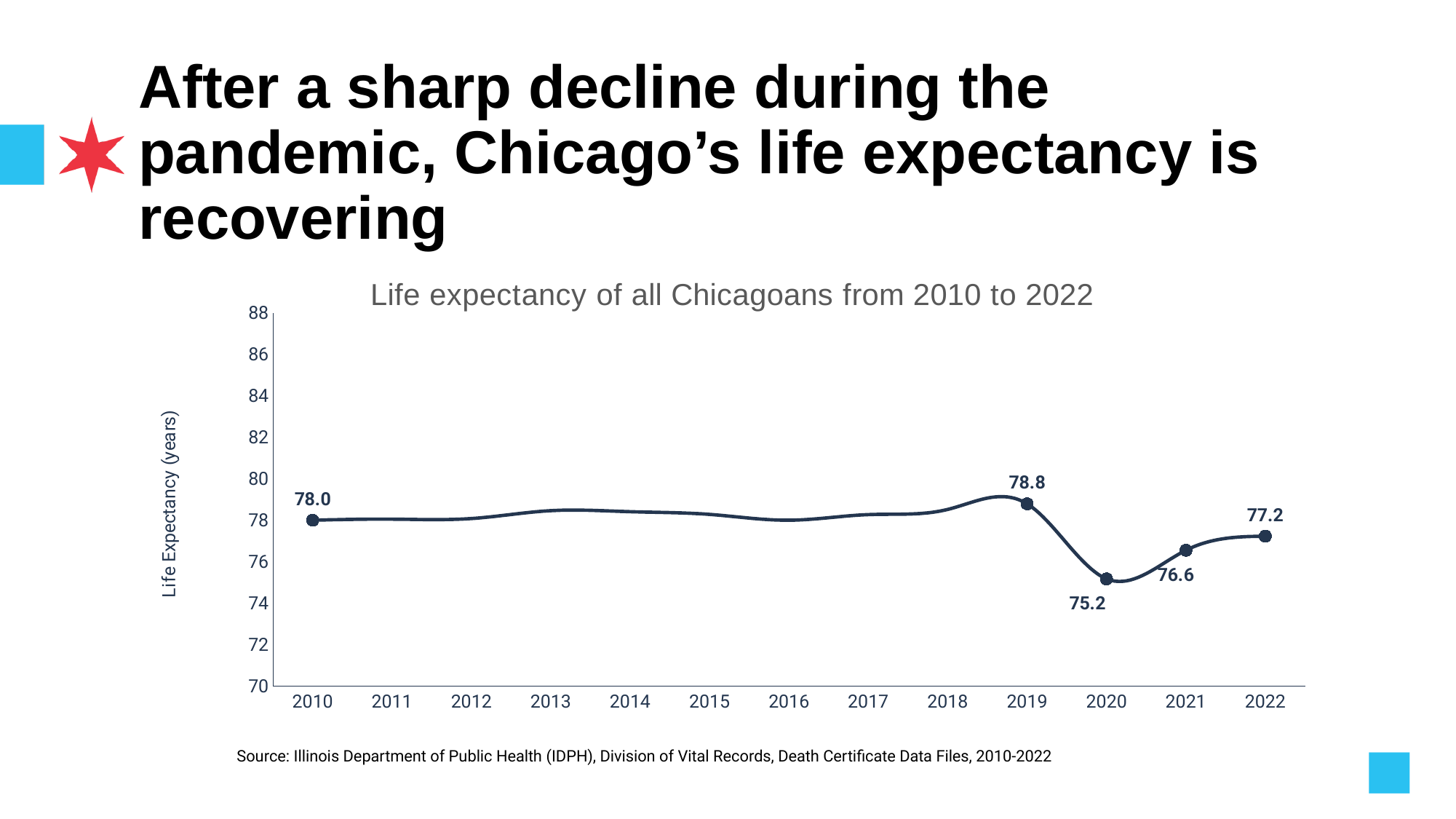

# After a sharp decline during the pandemic, Chicago’s life expectancy is recovering

### Chart:  Life expectancy of all Chicagoans from 2010 to 2022

| Category |  |
|---|---|
| 2010 | 78.01 |
| 2011 | 78.06 |
| 2012 | 78.09 |
| 2013 | 78.47 |
| 2014 | 78.42 |
| 2015 | 78.29 |
| 2016 | 78.01 |
| 2017 | 78.28 |
| 2018 | 78.53 |
| 2019 | 78.8 |
| 2020 | 75.18 |
| 2021 | 76.56 |
| 2022 | 77.23930887 |
Source: Illinois Department of Public Health (IDPH), Division of Vital Records, Death Certificate Data Files, 2010-2022